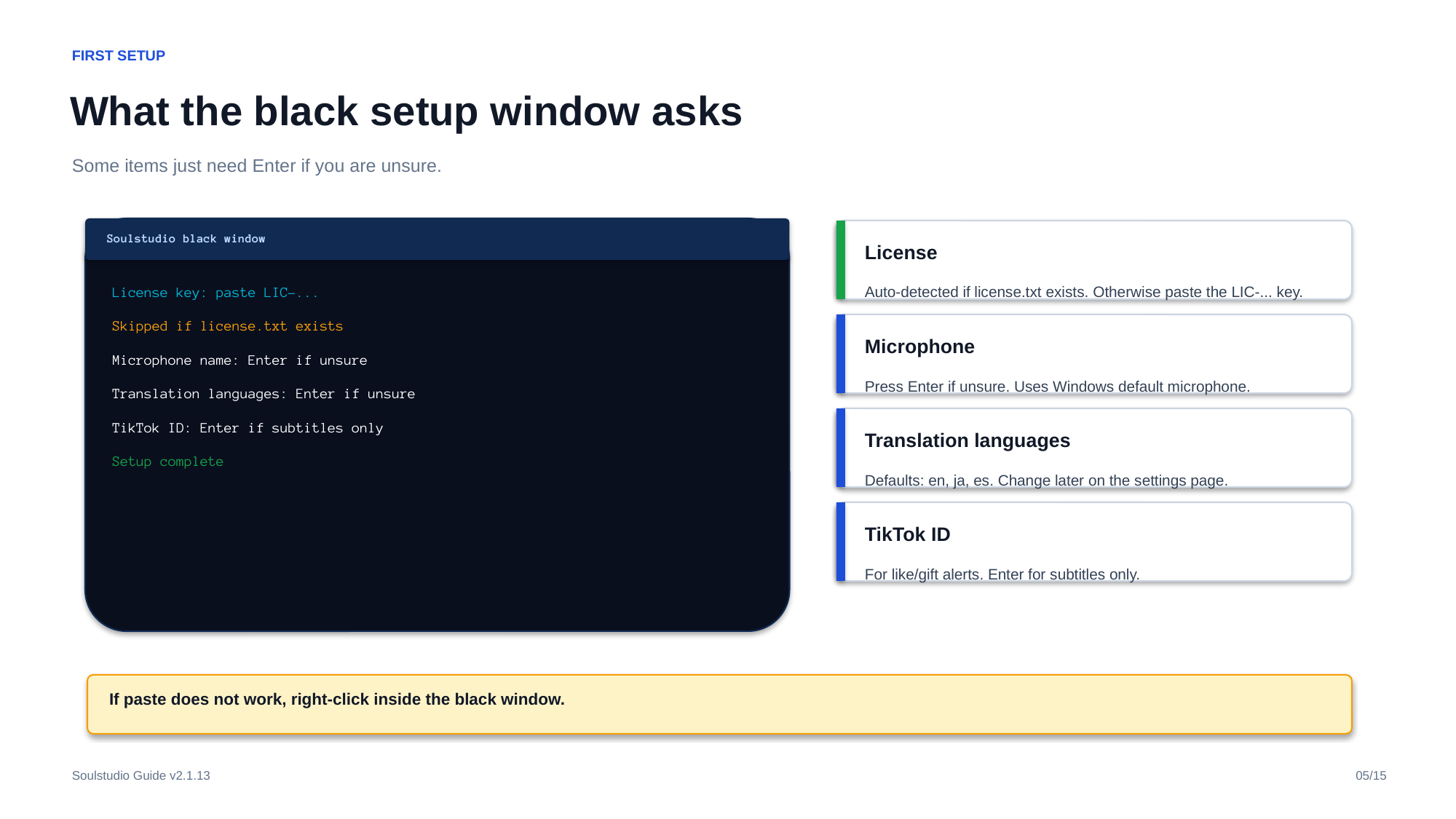

FIRST SETUP
What the black setup window asks
Some items just need Enter if you are unsure.

Soulstudio black window
License
License key: paste LIC-...
Auto-detected if license.txt exists. Otherwise paste the LIC-... key.

Skipped if license.txt exists
Microphone
Microphone name: Enter if unsure
Press Enter if unsure. Uses Windows default microphone.
Translation languages: Enter if unsure

TikTok ID: Enter if subtitles only
Translation languages
Setup complete
Defaults: en, ja, es. Change later on the settings page.

TikTok ID
For like/gift alerts. Enter for subtitles only.

If paste does not work, right-click inside the black window.
Soulstudio Guide v2.1.13
05/15